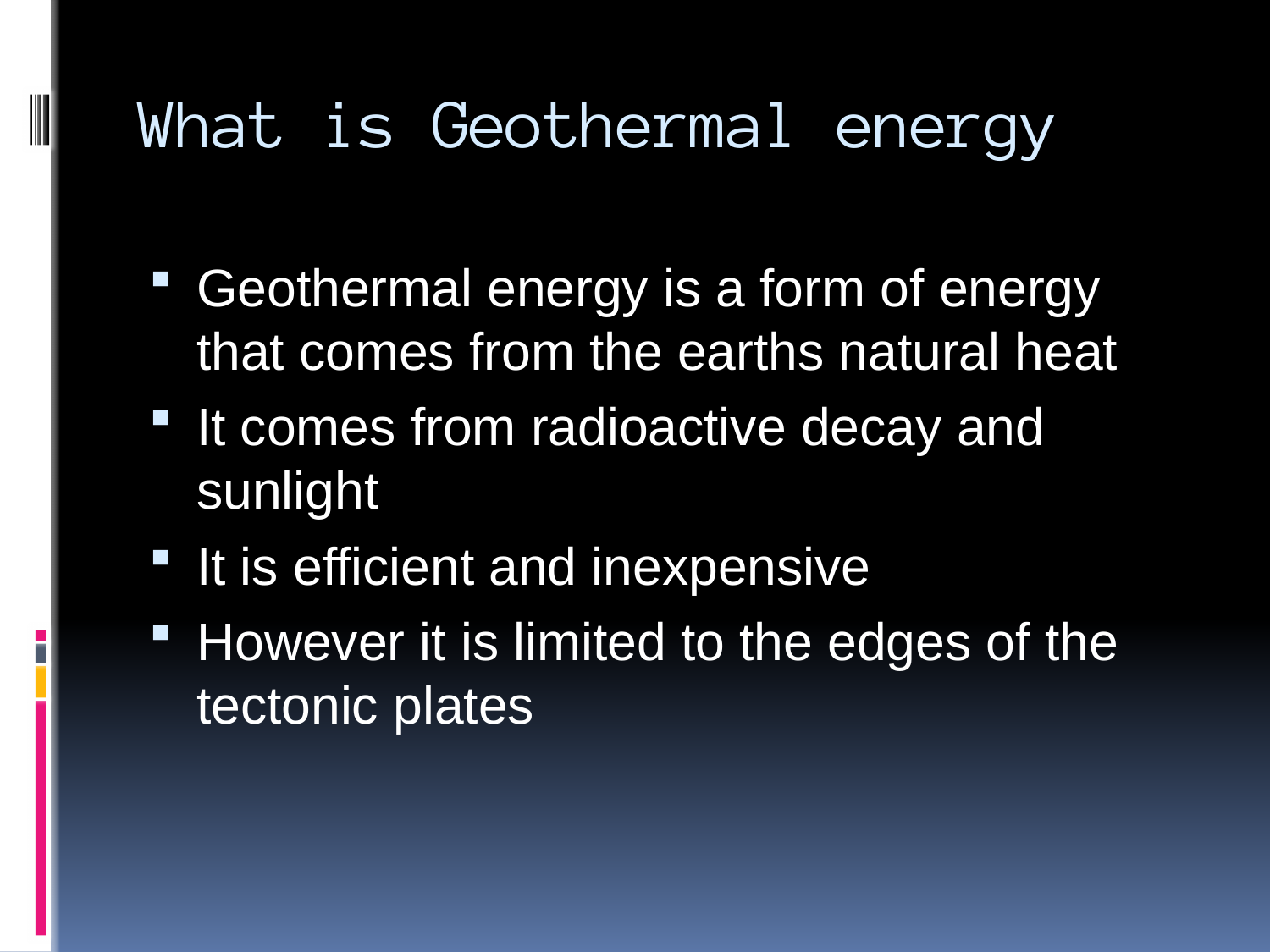

# What is Geothermal energy
Geothermal energy is a form of energy that comes from the earths natural heat
It comes from radioactive decay and sunlight
It is efficient and inexpensive
However it is limited to the edges of the tectonic plates